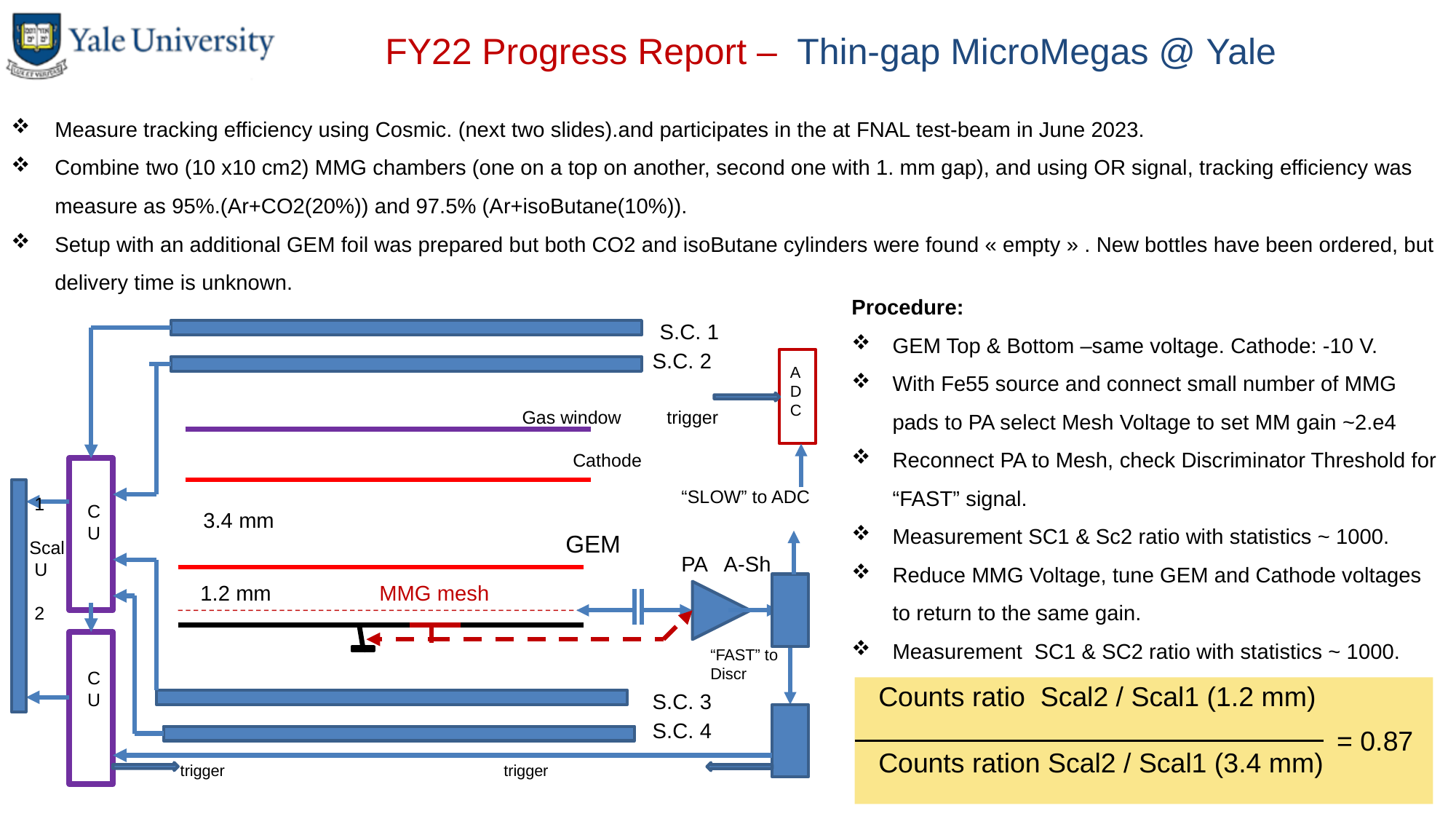

FY22 Progress Report –  Thin-gap MicroMegas @ Yale
Measure tracking efficiency using Cosmic. (next two slides).and participates in the at FNAL test-beam in June 2023.
Combine two (10 x10 cm2) MMG chambers (one on a top on another, second one with 1. mm gap), and using OR signal, tracking efficiency was measure as 95%.(Ar+CO2(20%)) and 97.5% (Ar+isoButane(10%)).
Setup with an additional GEM foil was prepared but both CO2 and isoButane cylinders were found « empty » . New bottles have been ordered, but delivery time is unknown.
Procedure:
GEM Top & Bottom –same voltage. Cathode: -10 V.
With Fe55 source and connect small number of MMG pads to PA select Mesh Voltage to set MM gain ~2.e4
Reconnect PA to Mesh, check Discriminator Threshold for “FAST” signal.
Measurement SC1 & Sc2 ratio with statistics ~ 1000.
Reduce MMG Voltage, tune GEM and Cathode voltages to return to the same gain.
Measurement  SC1 & SC2 ratio with statistics ~ 1000.
S.C. 1

S.C. 2

ADC

Gas window         trigger
Cathode

 1

Scal
 U

 2

“SLOW” to ADC
CU
3.4 mm
GEM
PA   A-Sh
 1.2 mm                  MMG mesh

“FAST” to Discr

CU
S.C. 3

S.C. 4

   trigger                                                                trigger

Counts ratio  Scal2 / Scal1 (1.2 mm)
Counts ration Scal2 / Scal1 (3.4 mm)
 = 0.87